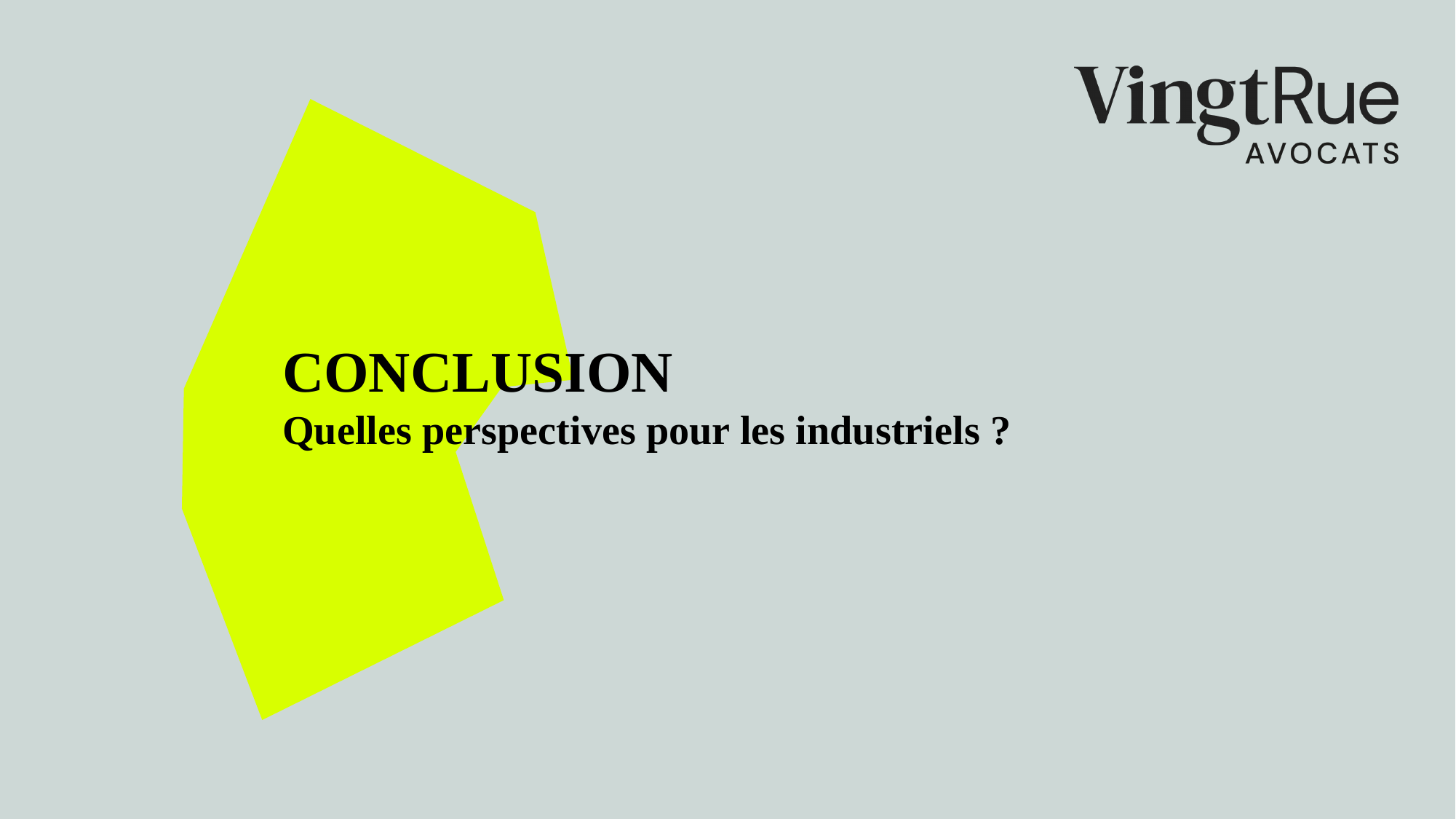

# CONCLUSION Quelles perspectives pour les industriels ?